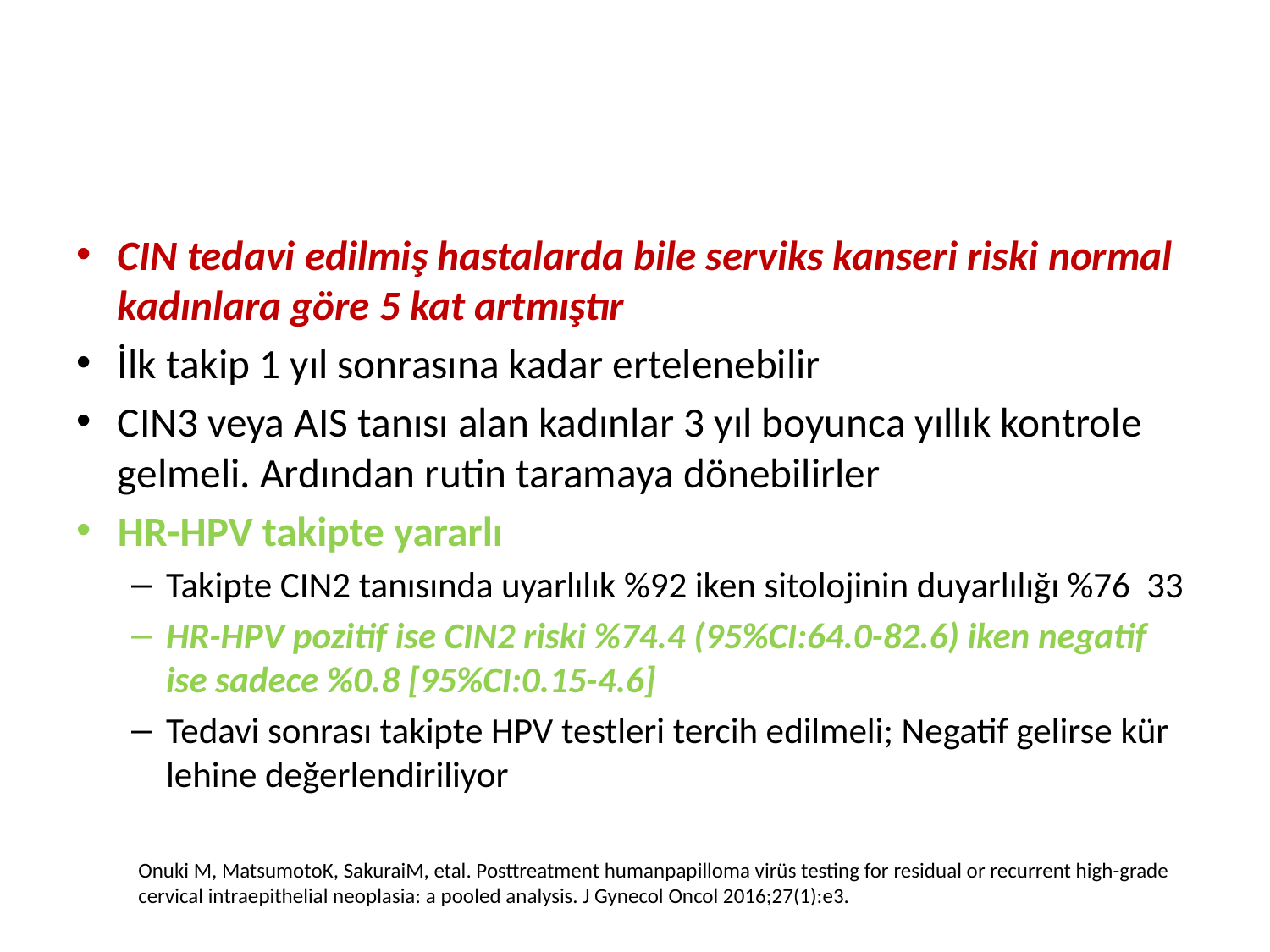

#
CIN tedavi edilmiş hastalarda bile serviks kanseri riski normal kadınlara göre 5 kat artmıştır
İlk takip 1 yıl sonrasına kadar ertelenebilir
CIN3 veya AIS tanısı alan kadınlar 3 yıl boyunca yıllık kontrole gelmeli. Ardından rutin taramaya dönebilirler
HR-HPV takipte yararlı
Takipte CIN2 tanısında uyarlılık %92 iken sitolojinin duyarlılığı %76  33
HR-HPV pozitif ise CIN2 riski %74.4 (95%CI:64.0-82.6) iken negatif ise sadece %0.8 [95%CI:0.15-4.6]
Tedavi sonrası takipte HPV testleri tercih edilmeli; Negatif gelirse kür lehine değerlendiriliyor
Onuki M, MatsumotoK, SakuraiM, etal. Posttreatment humanpapilloma virüs testing for residual or recurrent high-grade cervical intraepithelial neoplasia: a pooled analysis. J Gynecol Oncol 2016;27(1):e3.